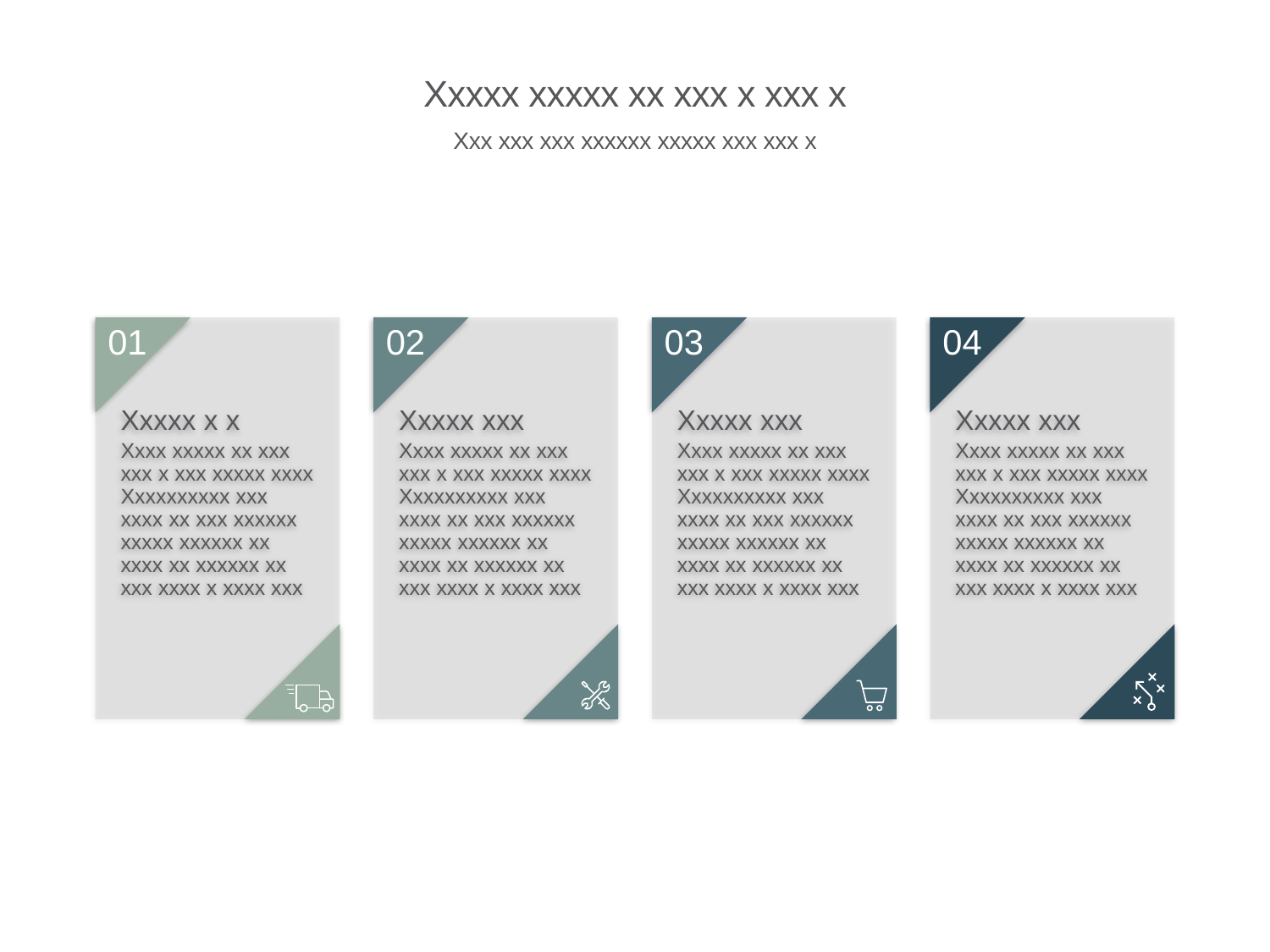

# Xxxxx xxxxx xx xxx x xxx x
Xxx xxx xxx xxxxxx xxxxx xxx xxx x
01
Xxxxx x x
Xxxx xxxxx xx xxx xxx x xxx xxxxx xxxx Xxxxxxxxxx xxx xxxx xx xxx xxxxxx xxxxx xxxxxx xx xxxx xx xxxxxx xx xxx xxxx x xxxx xxx
02
Xxxxx xxx
Xxxx xxxxx xx xxx xxx x xxx xxxxx xxxx Xxxxxxxxxx xxx xxxx xx xxx xxxxxx xxxxx xxxxxx xx xxxx xx xxxxxx xx xxx xxxx x xxxx xxx
03
Xxxxx xxx
Xxxx xxxxx xx xxx xxx x xxx xxxxx xxxx Xxxxxxxxxx xxx xxxx xx xxx xxxxxx xxxxx xxxxxx xx xxxx xx xxxxxx xx xxx xxxx x xxxx xxx
04
Xxxxx xxx
Xxxx xxxxx xx xxx xxx x xxx xxxxx xxxx Xxxxxxxxxx xxx xxxx xx xxx xxxxxx xxxxx xxxxxx xx xxxx xx xxxxxx xx xxx xxxx x xxxx xxx